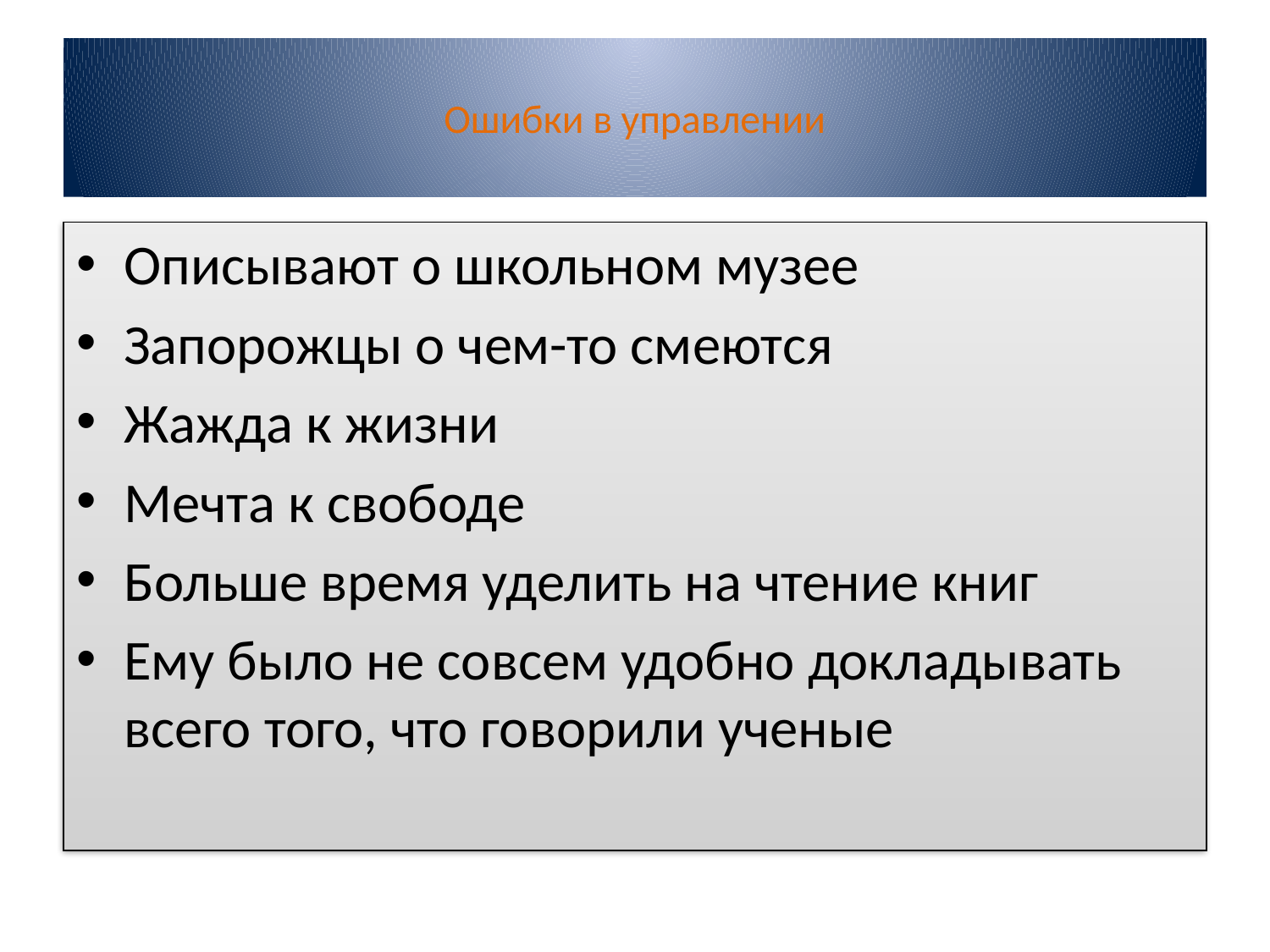

# Ошибки в управлении
Описывают о школьном музее
Запорожцы о чем-то смеются
Жажда к жизни
Мечта к свободе
Больше время уделить на чтение книг
Ему было не совсем удобно докладывать всего того, что говорили ученые